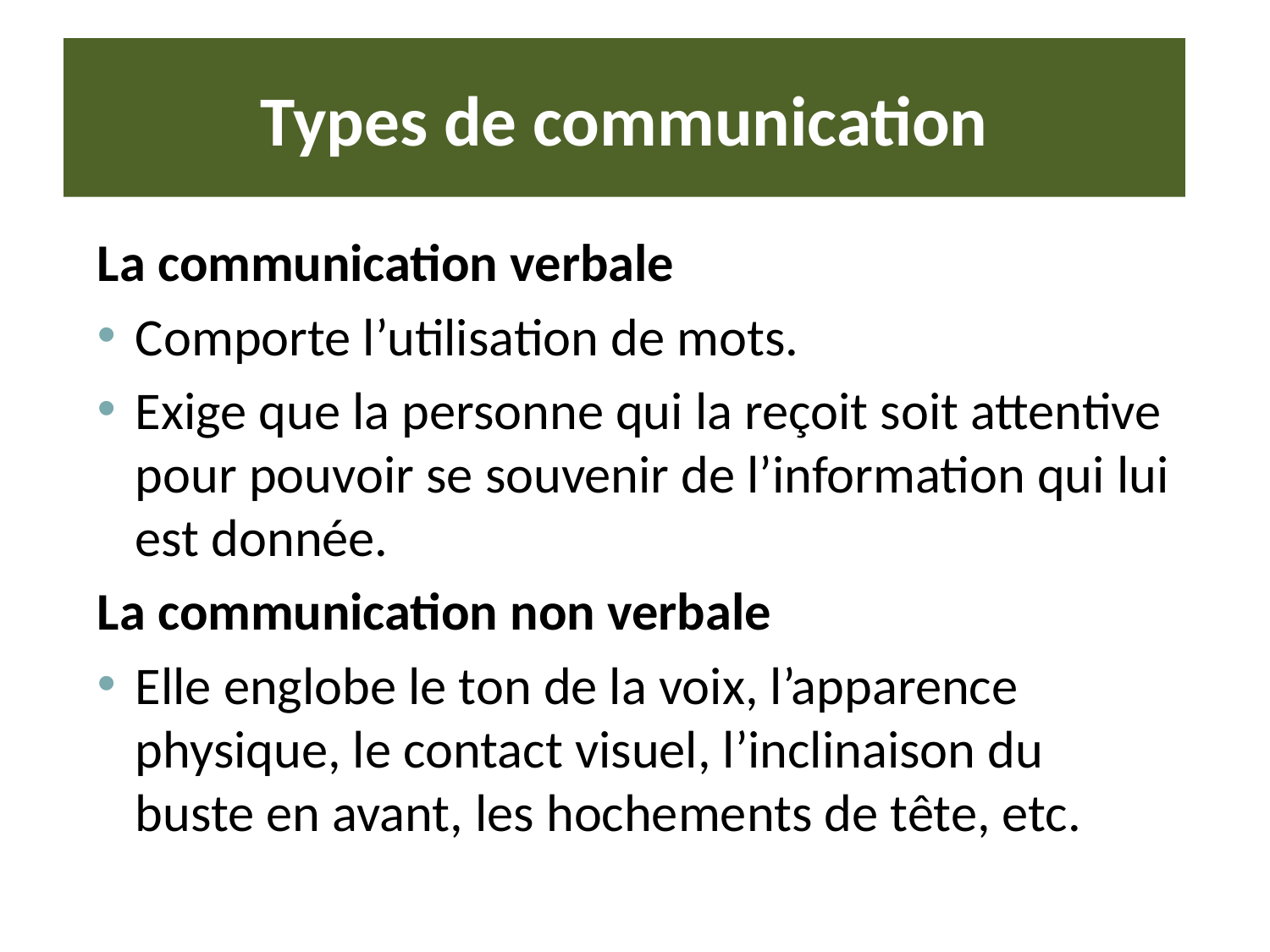

# Types de communication
La communication verbale
Comporte l’utilisation de mots.
Exige que la personne qui la reçoit soit attentive pour pouvoir se souvenir de l’information qui lui est donnée.
La communication non verbale
Elle englobe le ton de la voix, l’apparence physique, le contact visuel, l’inclinaison du buste en avant, les hochements de tête, etc.